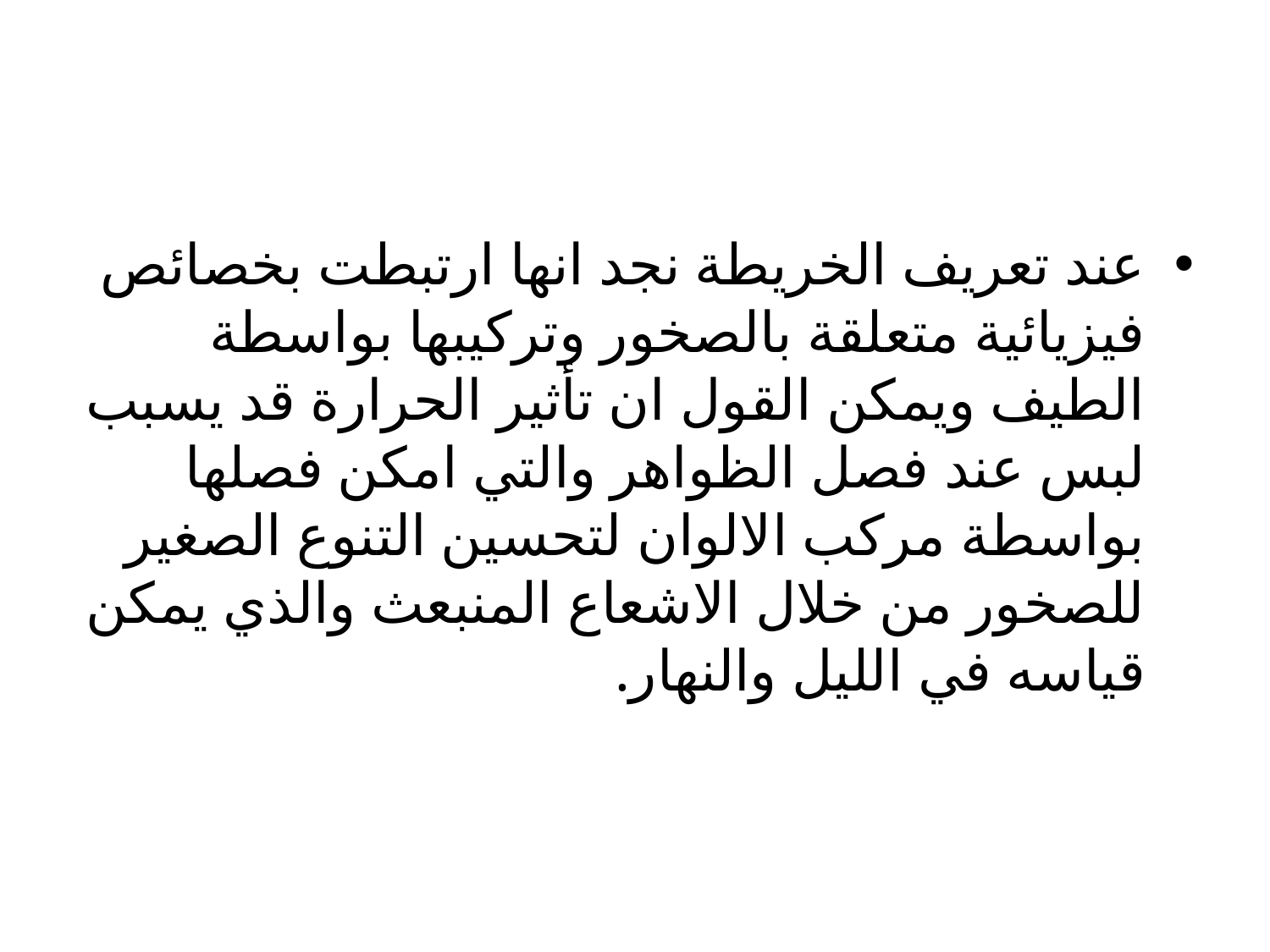

عند تعريف الخريطة نجد انها ارتبطت بخصائص فيزيائية متعلقة بالصخور وتركيبها بواسطة الطيف ويمكن القول ان تأثير الحرارة قد يسبب لبس عند فصل الظواهر والتي امكن فصلها بواسطة مركب الالوان لتحسين التنوع الصغير للصخور من خلال الاشعاع المنبعث والذي يمكن قياسه في الليل والنهار.